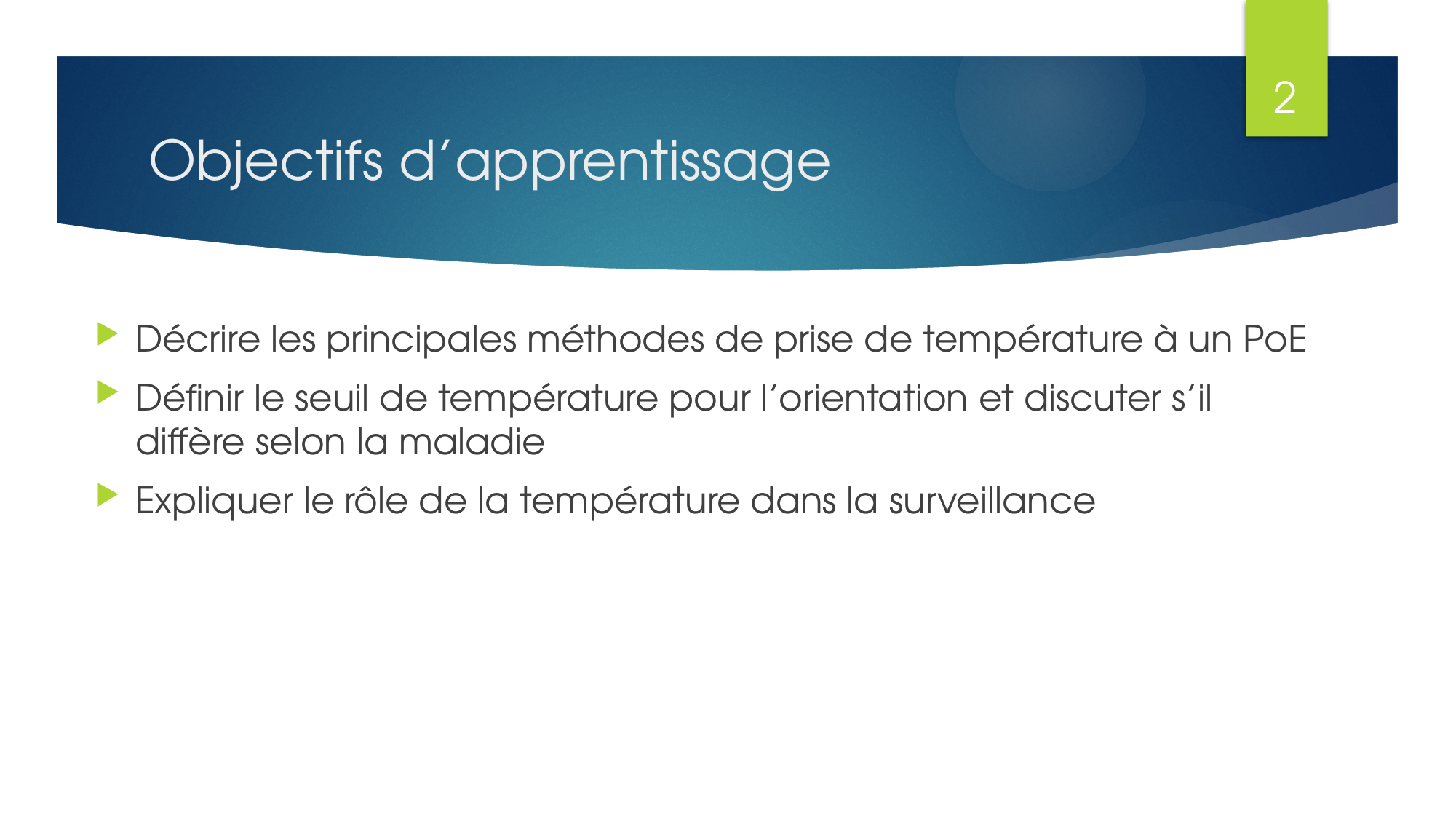

2
# Objectifs d’apprentissage
Décrire les principales méthodes de prise de température à un PoE
Définir le seuil de température pour l’orientation et discuter s’il diffère selon la maladie
Expliquer le rôle de la température dans la surveillance